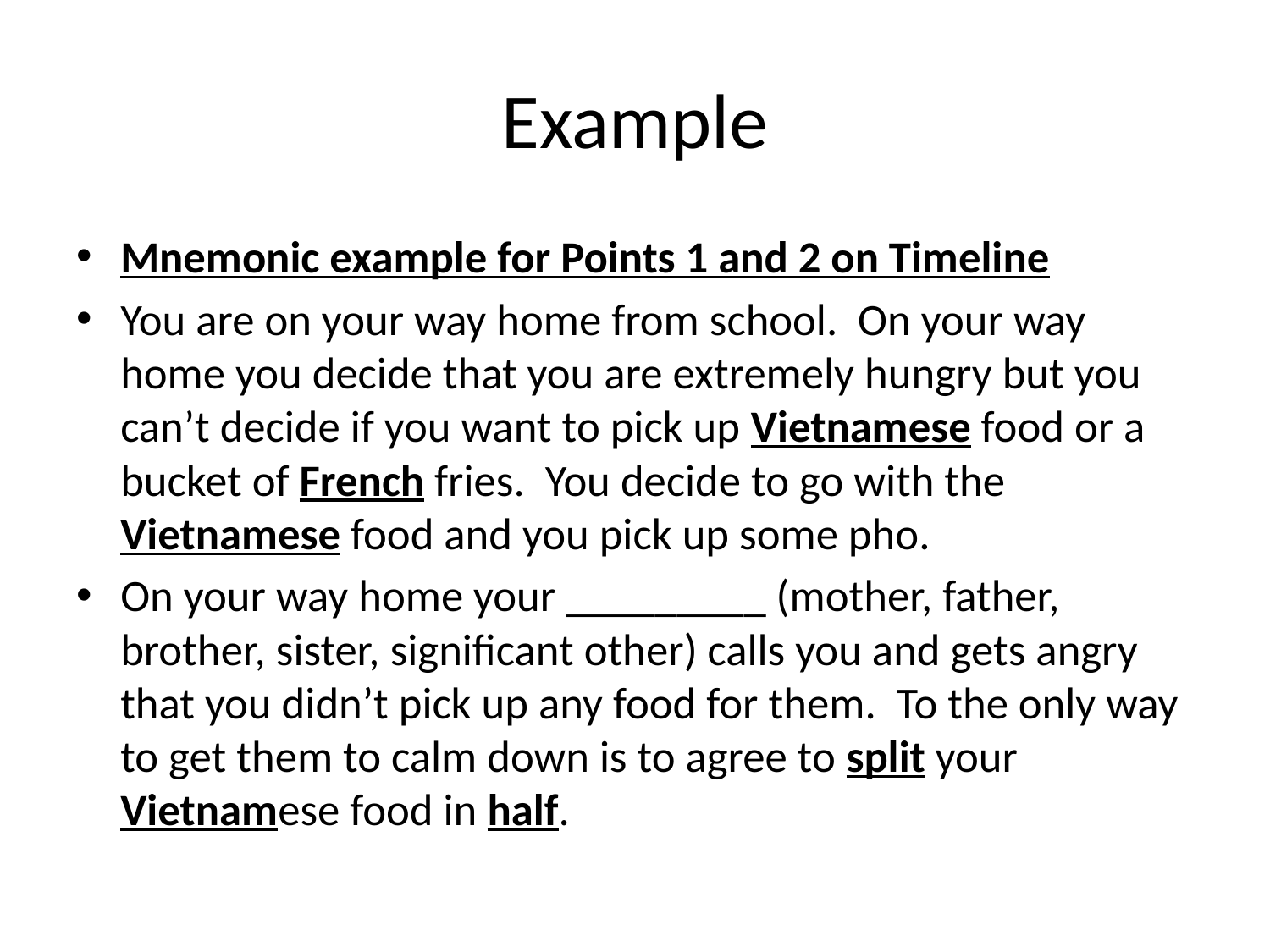

# Example
Mnemonic example for Points 1 and 2 on Timeline
You are on your way home from school.  On your way home you decide that you are extremely hungry but you can’t decide if you want to pick up Vietnamese food or a bucket of French fries.  You decide to go with the Vietnamese food and you pick up some pho.
On your way home your _________ (mother, father, brother, sister, significant other) calls you and gets angry that you didn’t pick up any food for them.  To the only way to get them to calm down is to agree to split your Vietnamese food in half.